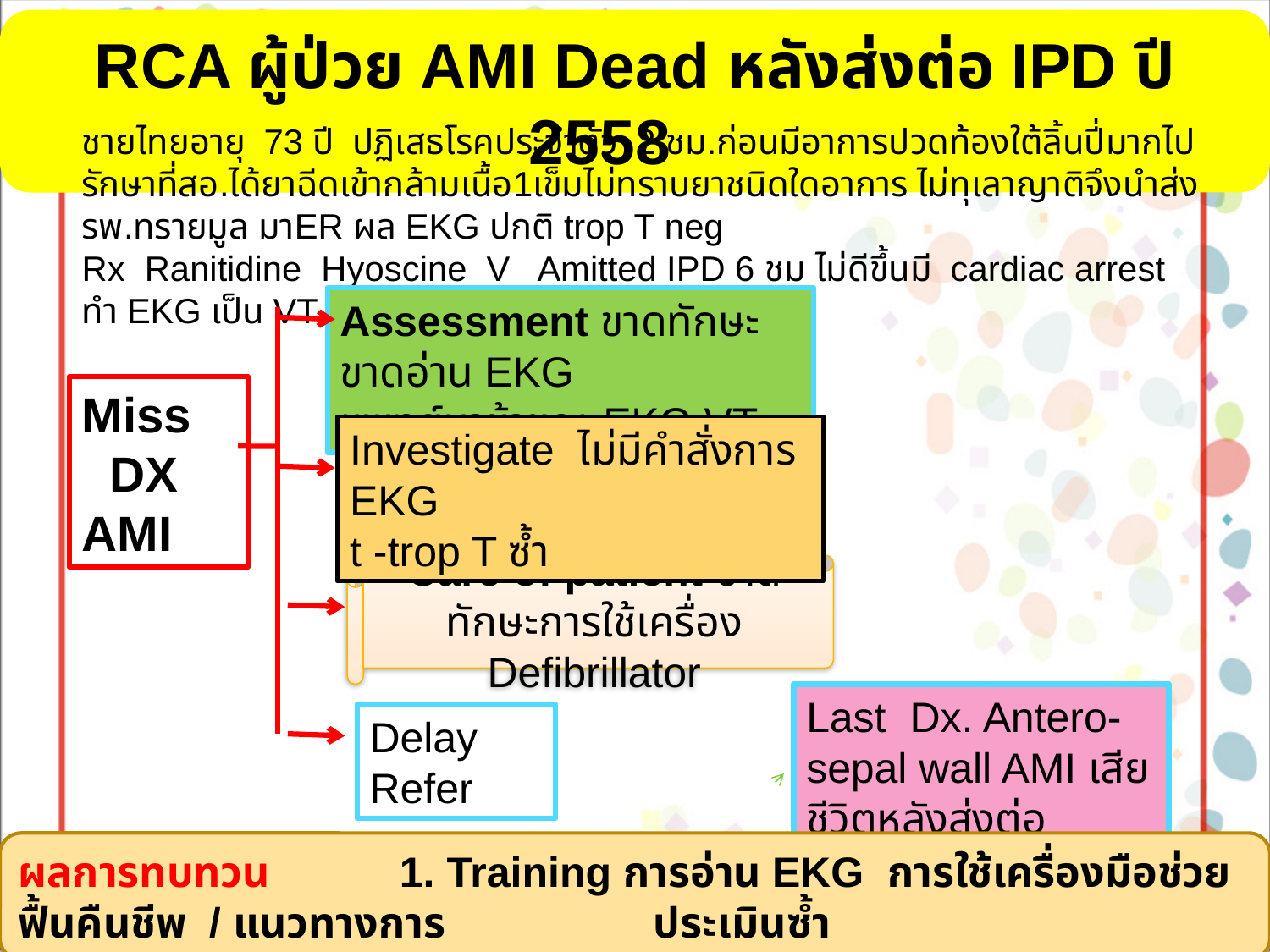

RCA ผู้ป่วย AMI Dead หลังส่งต่อ IPD ปี 2558
ชายไทยอายุ  73 ปี  ปฏิเสธโรคประจำตัว  2 ชม.ก่อนมีอาการปวดท้องใต้ลิ้นปี่มากไปรักษาที่สอ.ได้ยาฉีดเข้ากล้ามเนื้อ1เข็มไม่ทราบยาชนิดใดอาการ ไม่ทุเลาญาติจึงนำส่งรพ.ทรายมูล มาER ผล EKG ปกติ trop T neg
Rx  Ranitidine  Hyoscine  V   Amitted IPD 6 ชม ไม่ดีขึ้นมี  cardiac arrest ทำ EKG เป็น VT ได้ CPR ET Tube
Assessment ขาดทักษะขาดอ่าน EKG
แพทย์มาช้าขณะEKG VT
Miss
  DX AMI
Investigate  ไม่มีคำสั่งการ EKG
t -trop T ซ้ำ

Care of patient ขาดทักษะการใช้เครื่อง Defibrillator

Last  Dx. Antero-sepal wall AMI เสียชีวิตหลังส่งต่อ
Delay   Refer
ผลการทบทวน  	1. Training การอ่าน EKG  การใช้เครื่องมือช่วยฟื้นคืนชีพ  / แนวทางการ		ประเมินซ้ำ